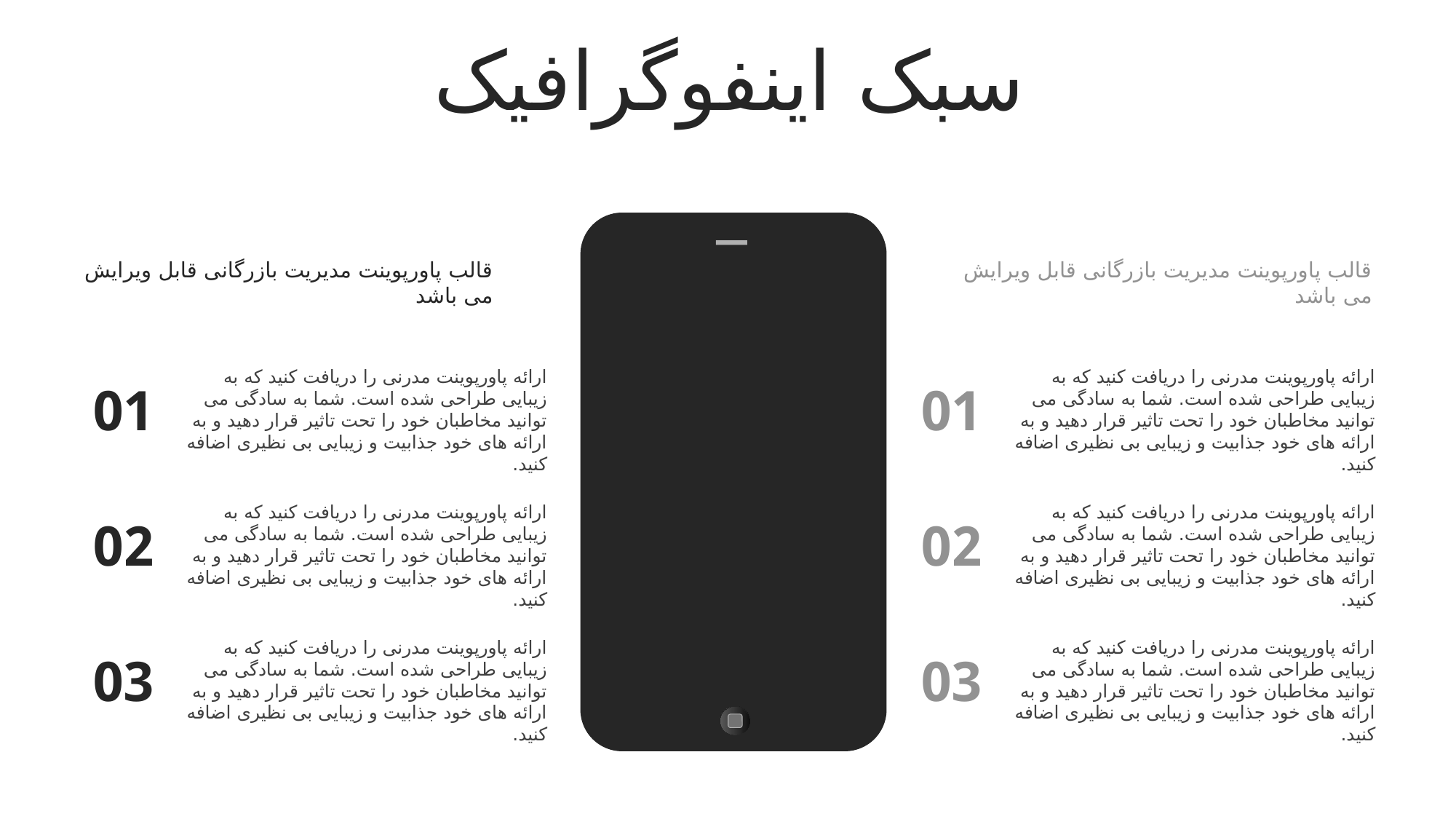

سبک اینفوگرافیک

قالب پاورپوینت مدیریت بازرگانی قابل ویرایش می باشد
قالب پاورپوینت مدیریت بازرگانی قابل ویرایش می باشد
ارائه پاورپوینت مدرنی را دریافت کنید که به زیبایی طراحی شده است. شما به سادگی می توانید مخاطبان خود را تحت تاثیر قرار دهید و به ارائه های خود جذابیت و زیبایی بی نظیری اضافه کنید.
ارائه پاورپوینت مدرنی را دریافت کنید که به زیبایی طراحی شده است. شما به سادگی می توانید مخاطبان خود را تحت تاثیر قرار دهید و به ارائه های خود جذابیت و زیبایی بی نظیری اضافه کنید.
01
01
ارائه پاورپوینت مدرنی را دریافت کنید که به زیبایی طراحی شده است. شما به سادگی می توانید مخاطبان خود را تحت تاثیر قرار دهید و به ارائه های خود جذابیت و زیبایی بی نظیری اضافه کنید.
ارائه پاورپوینت مدرنی را دریافت کنید که به زیبایی طراحی شده است. شما به سادگی می توانید مخاطبان خود را تحت تاثیر قرار دهید و به ارائه های خود جذابیت و زیبایی بی نظیری اضافه کنید.
02
02
ارائه پاورپوینت مدرنی را دریافت کنید که به زیبایی طراحی شده است. شما به سادگی می توانید مخاطبان خود را تحت تاثیر قرار دهید و به ارائه های خود جذابیت و زیبایی بی نظیری اضافه کنید.
ارائه پاورپوینت مدرنی را دریافت کنید که به زیبایی طراحی شده است. شما به سادگی می توانید مخاطبان خود را تحت تاثیر قرار دهید و به ارائه های خود جذابیت و زیبایی بی نظیری اضافه کنید.
03
03